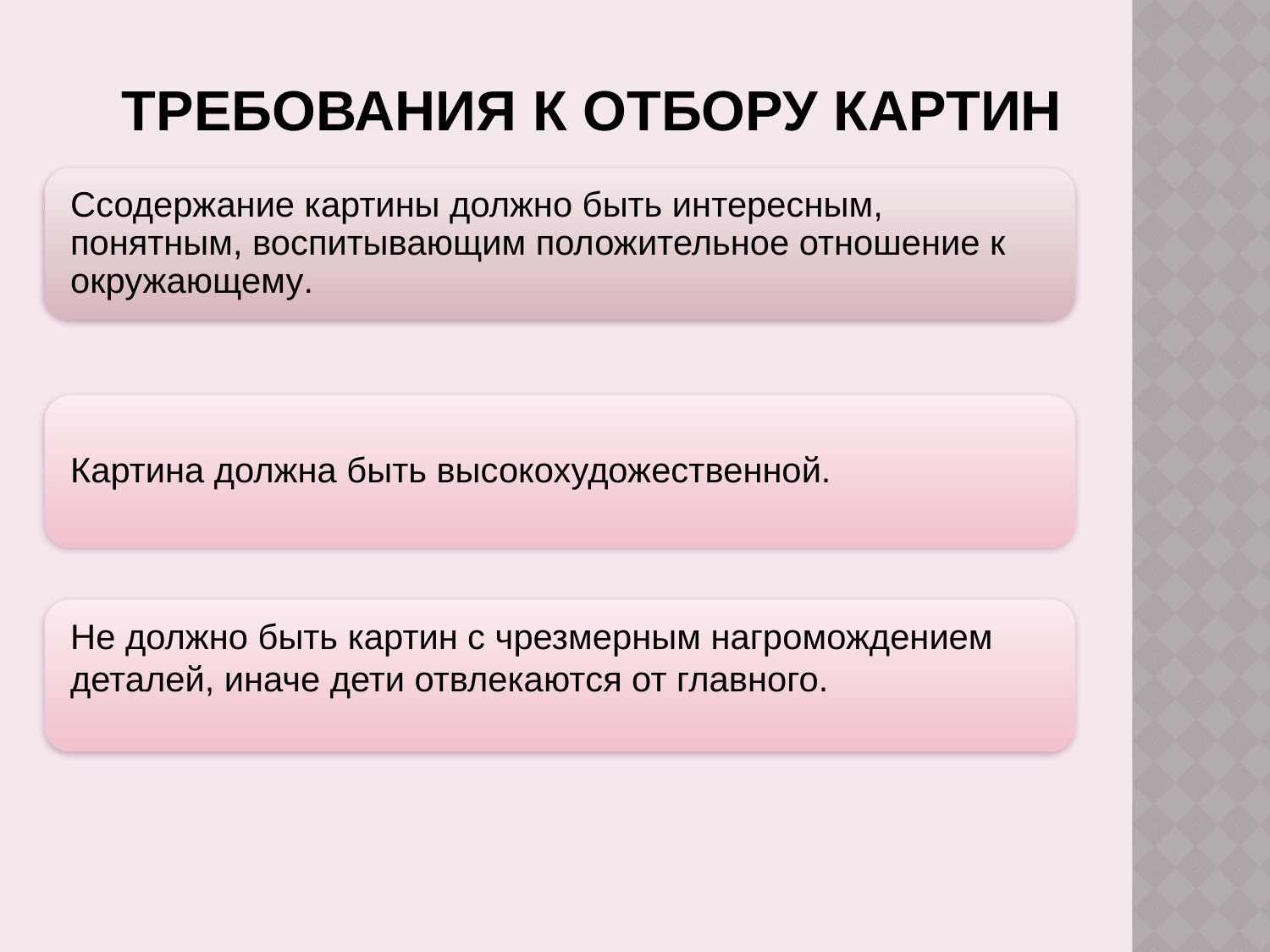

# Требования к отбору картин
Cсодержание картины должно быть интересным, понятным, воспитывающим положительное отношение к окружающему.

Картина должна быть высокохудожественной.
Не должно быть картин с чрезмерным нагромождением деталей, иначе дети отвлекаются от главного.